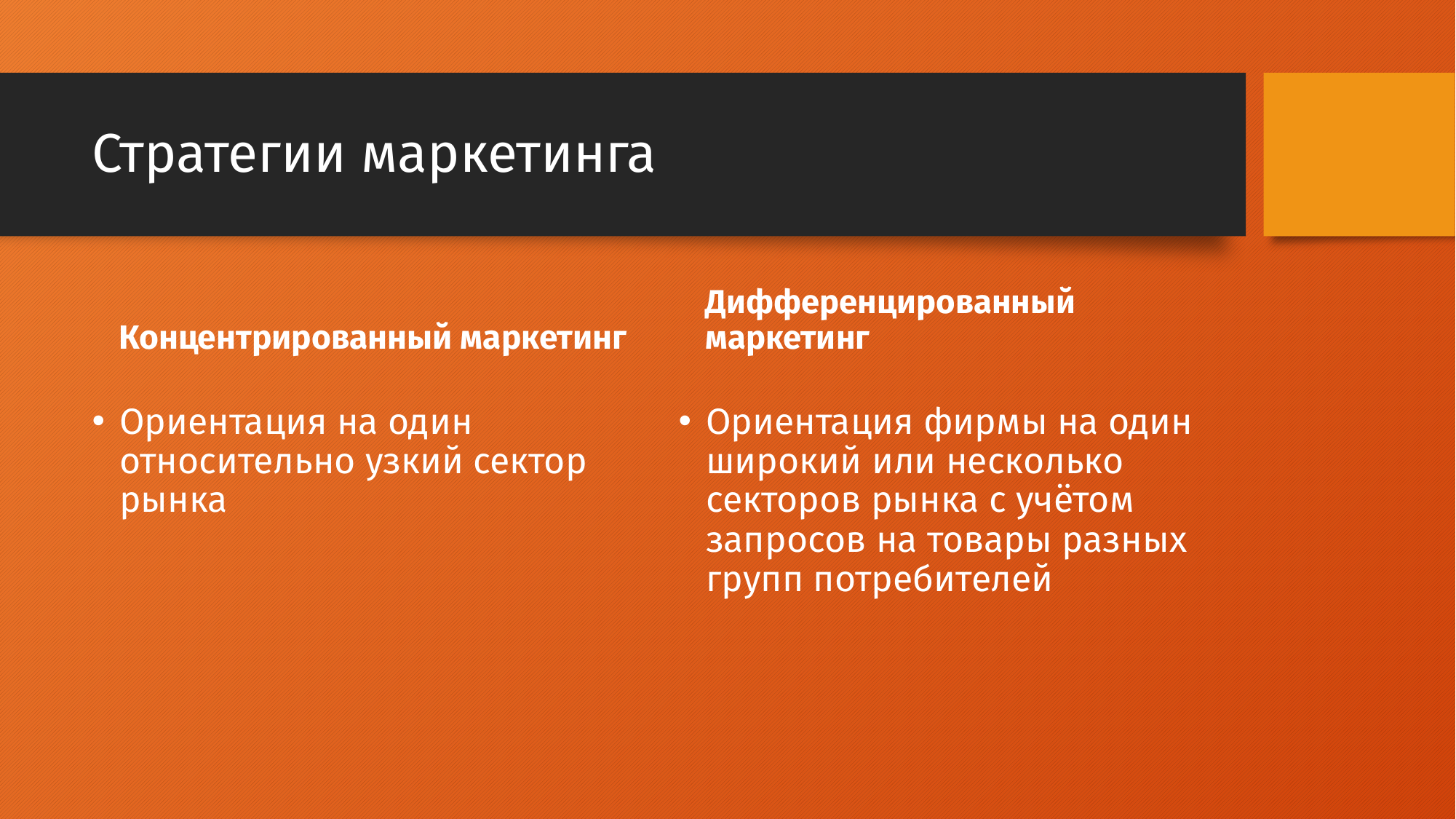

# Стратегии маркетинга
Концентрированный маркетинг
Дифференцированный маркетинг
Ориентация на один относительно узкий сектор рынка
Ориентация фирмы на один широкий или несколько секторов рынка с учётом запросов на товары разных групп потребителей